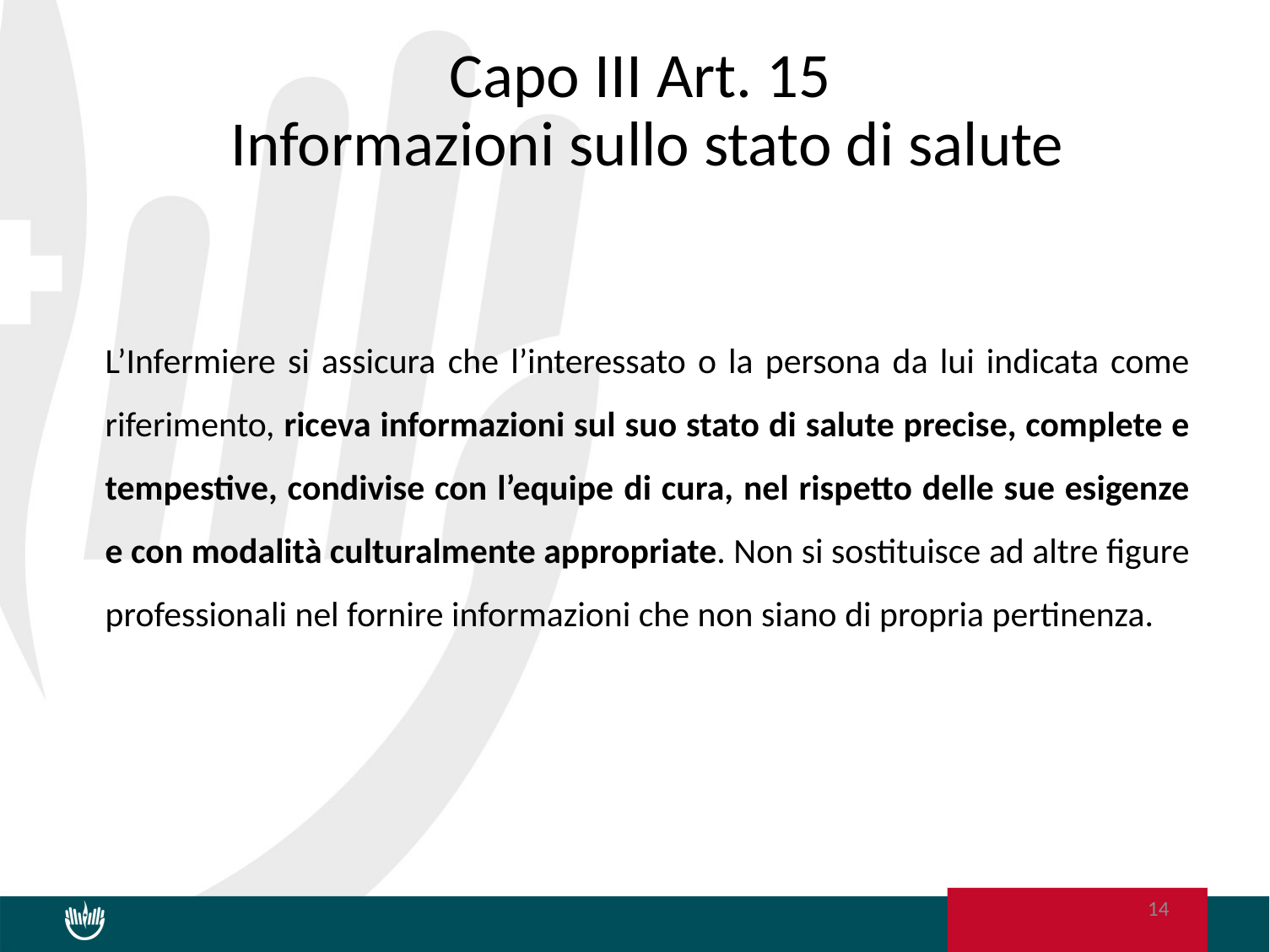

# Capo III Art. 15 Informazioni sullo stato di salute
L’Infermiere si assicura che l’interessato o la persona da lui indicata come riferimento, riceva informazioni sul suo stato di salute precise, complete e tempestive, condivise con l’equipe di cura, nel rispetto delle sue esigenze e con modalità culturalmente appropriate. Non si sostituisce ad altre figure professionali nel fornire informazioni che non siano di propria pertinenza.

14